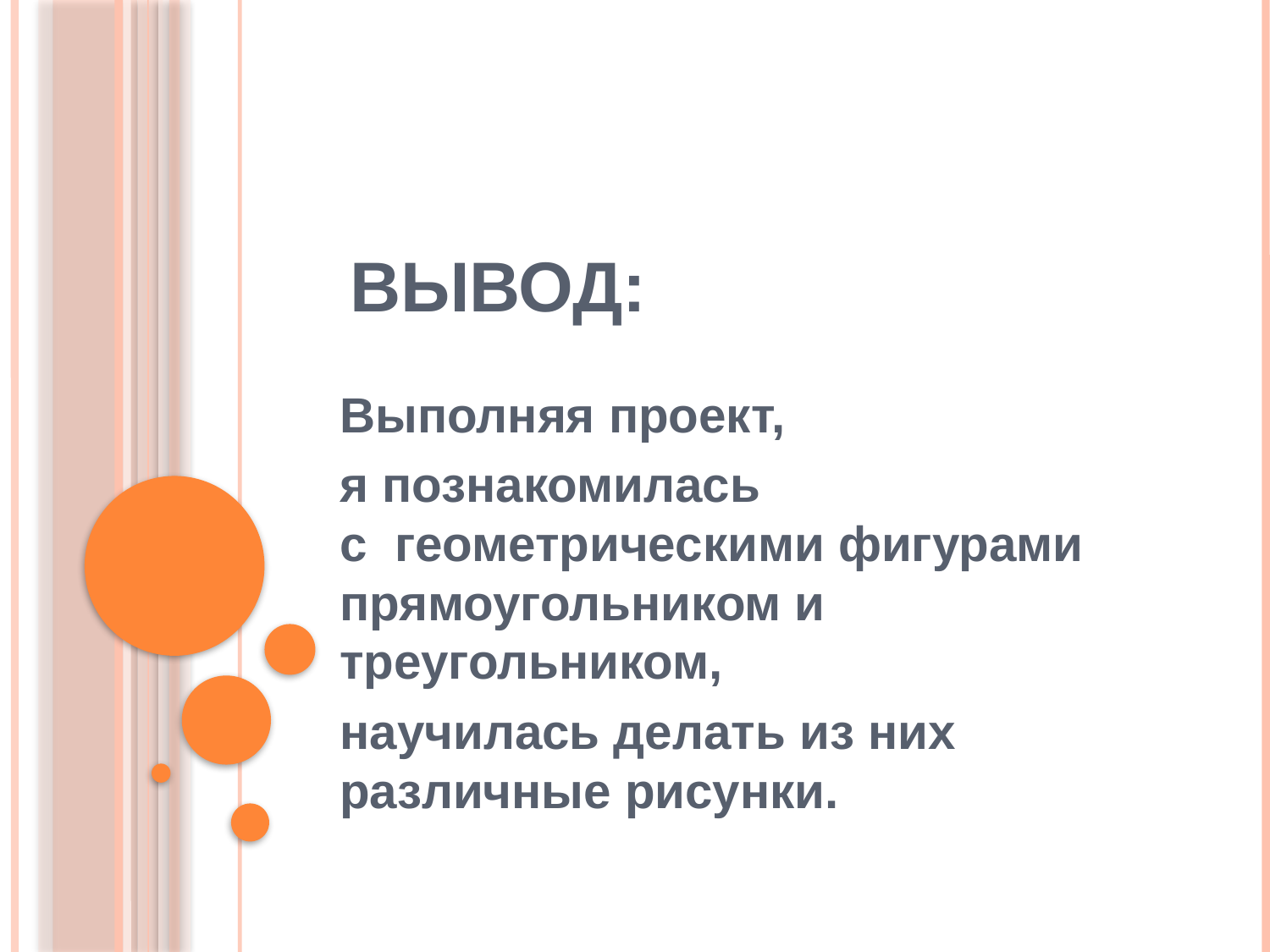

# Вывод:
Выполняя проект,
я познакомилась                                с  геометрическими фигурами прямоугольником и треугольником,
научилась делать из них различные рисунки.